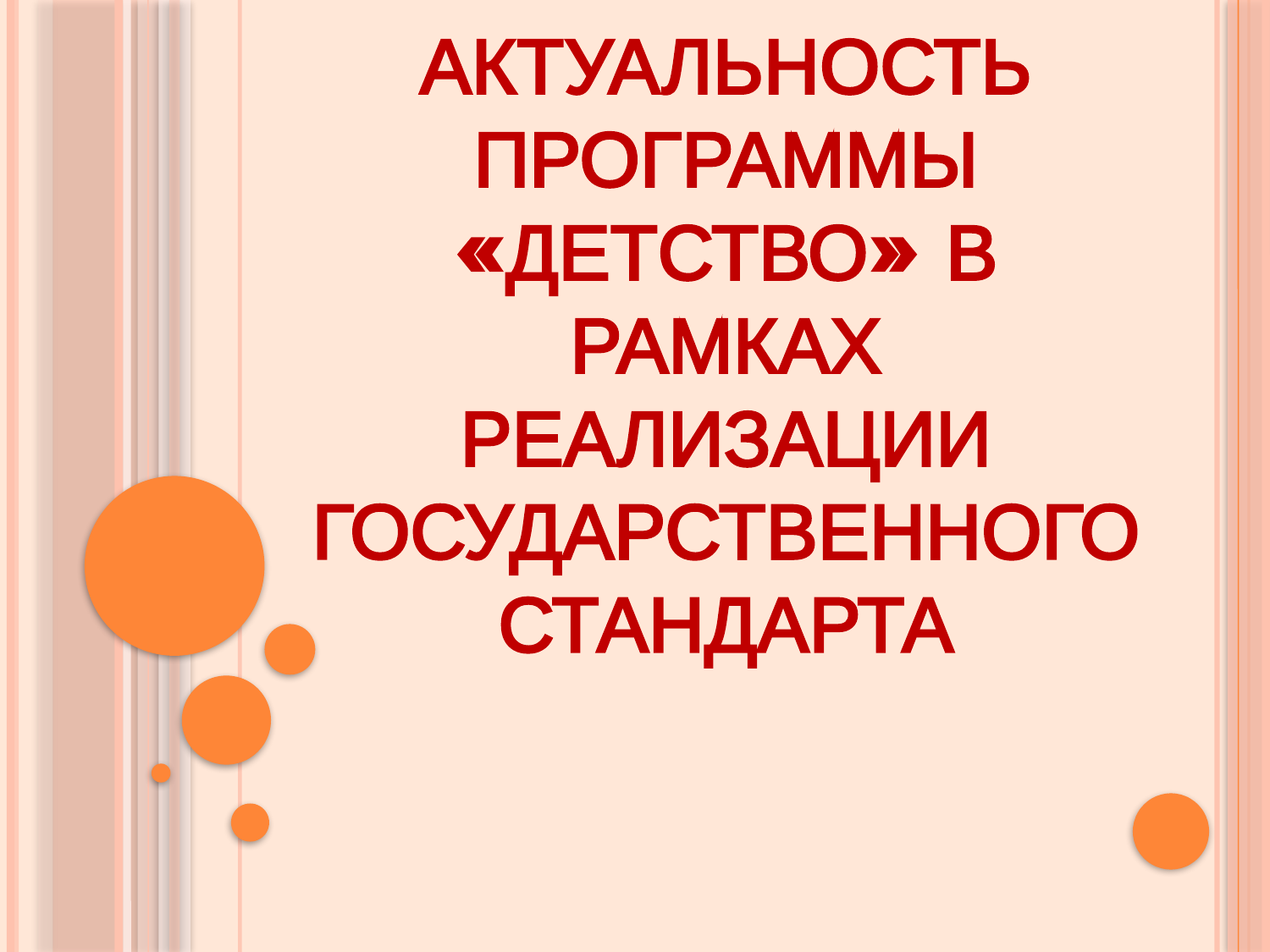

# Актуальность программы «Детство» в рамках реализации государственного стандарта